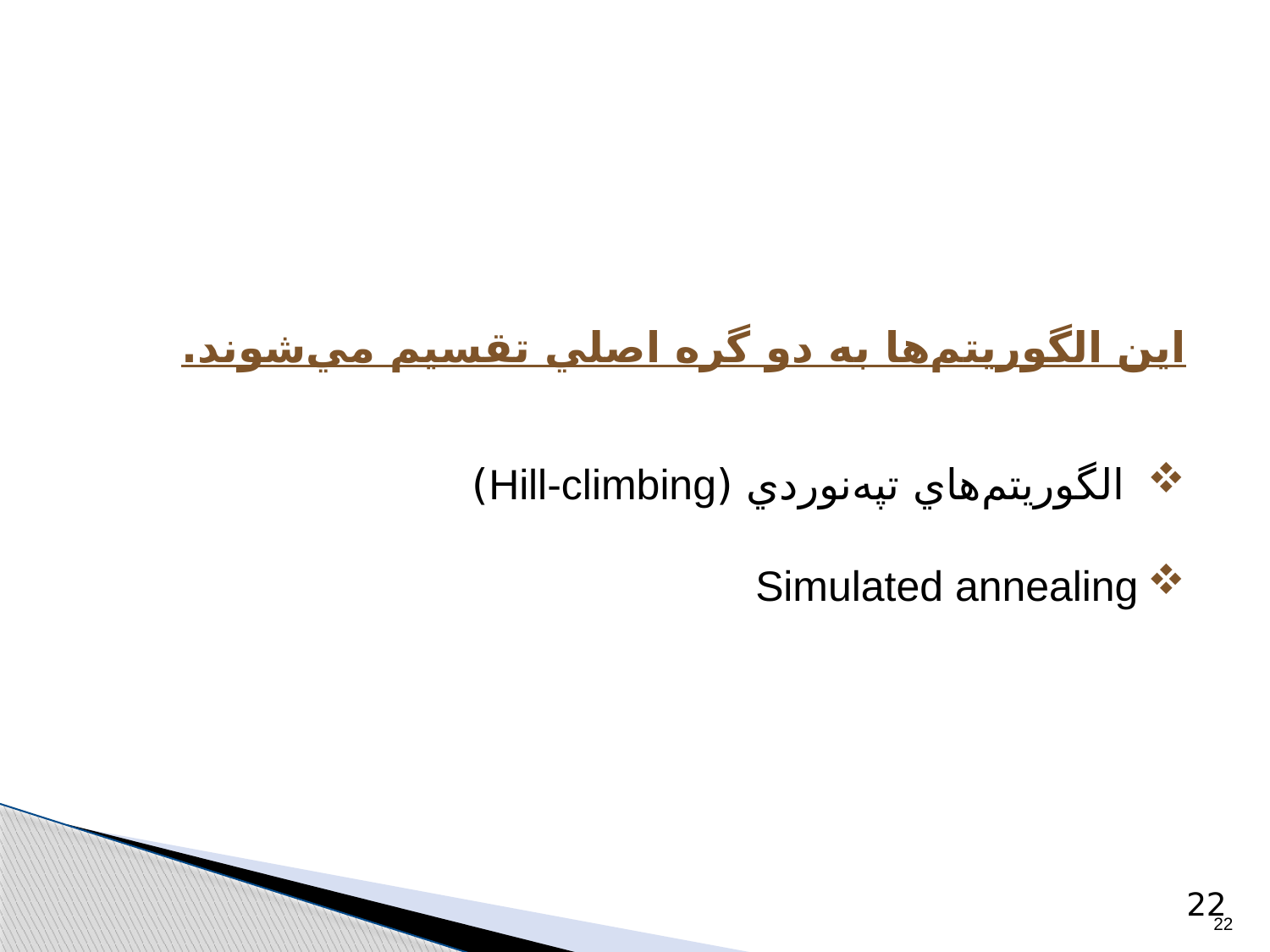

# الگوريتم‌هاي اصلاح تکراري
اين الگوريتم‌ها به دو گره اصلي تقسيم مي‌شوند.

 الگوريتم‌هاي تپه‌نوردي (Hill-climbing)
Simulated annealing
22